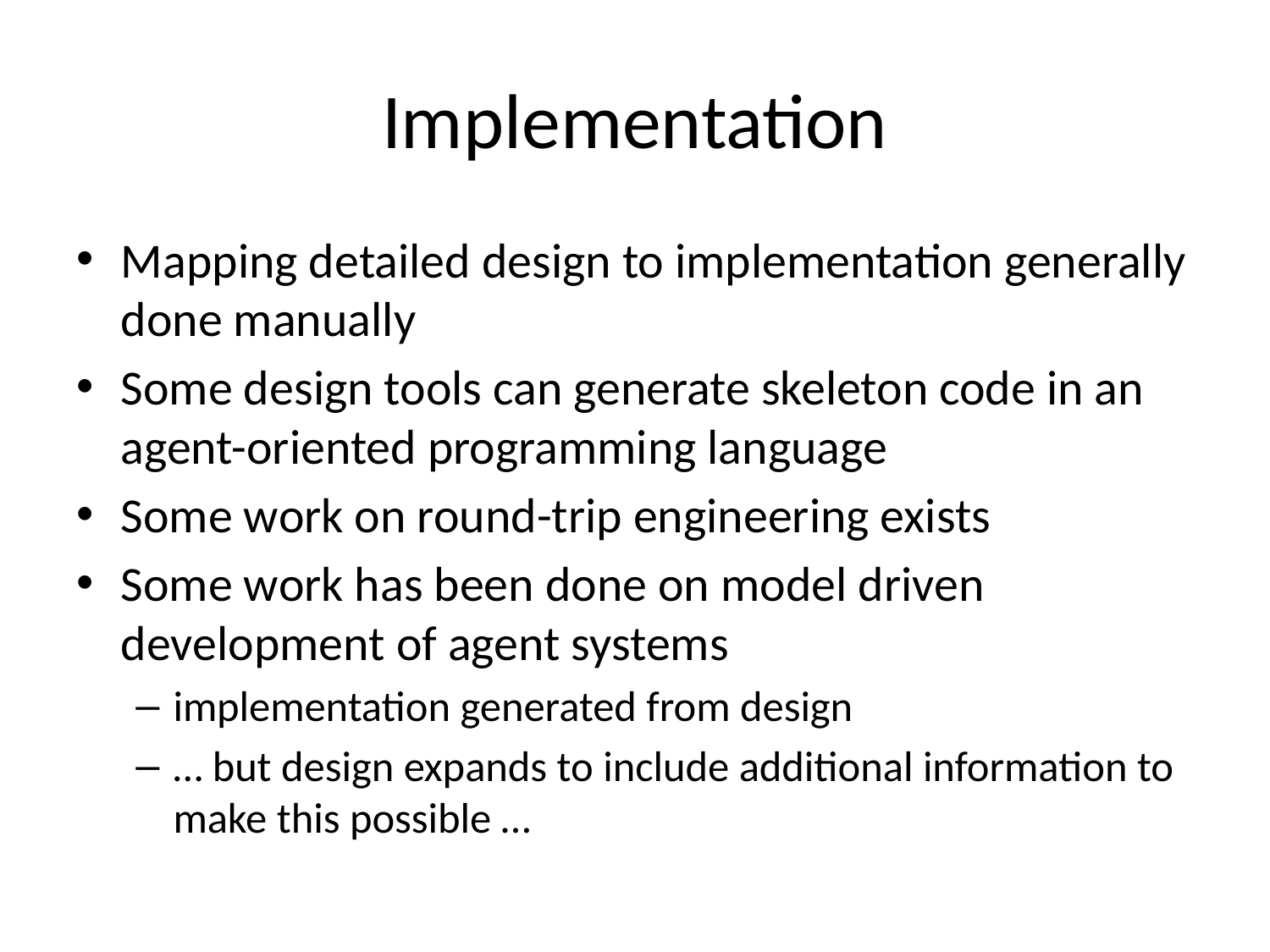

# Implementation
Mapping detailed design to implementation generally done manually
Some design tools can generate skeleton code in an agent-oriented programming language
Some work on round-trip engineering exists
Some work has been done on model driven development of agent systems
implementation generated from design
… but design expands to include additional information to make this possible …